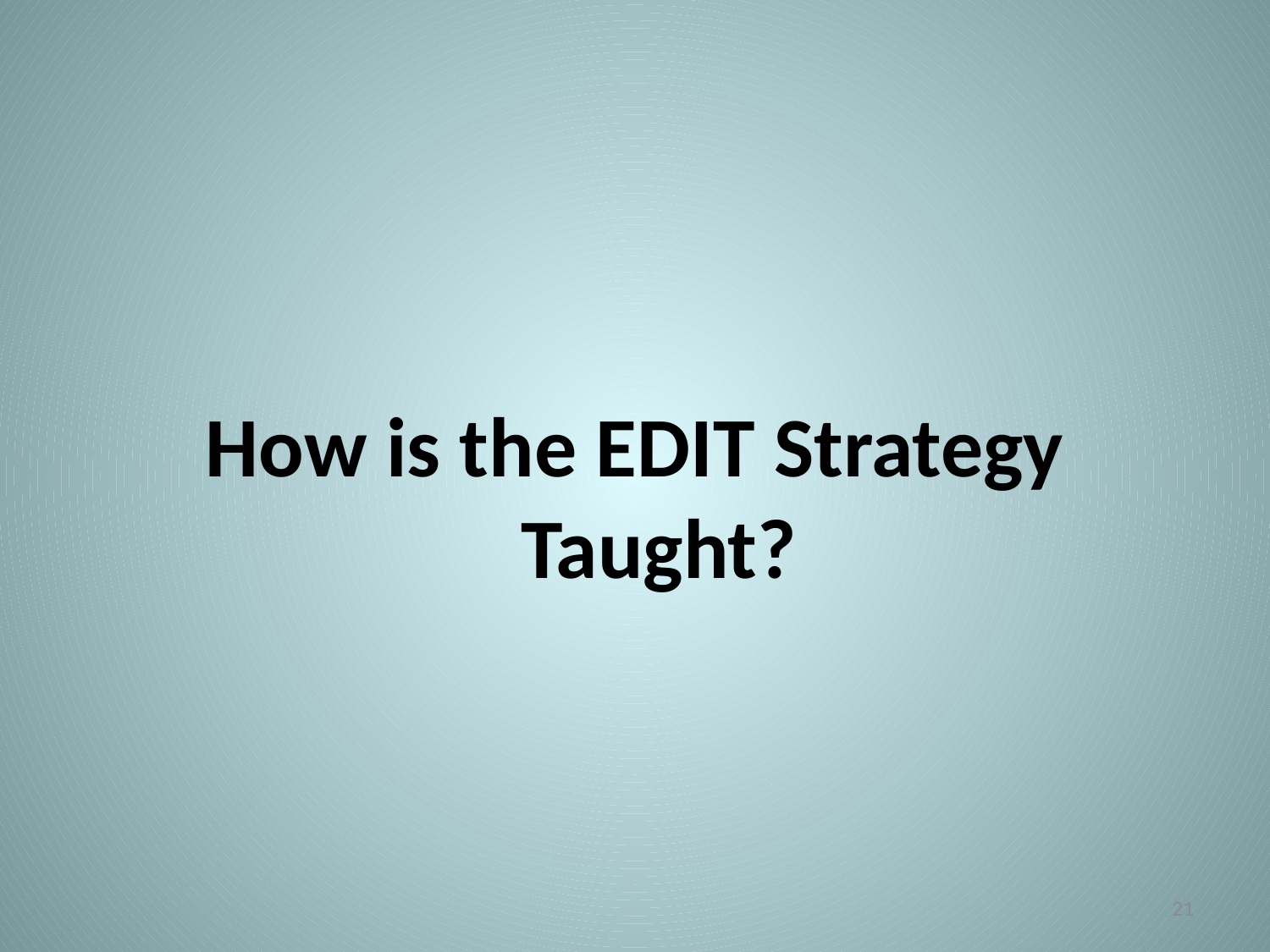

#

How is the EDIT Strategy Taught?
21